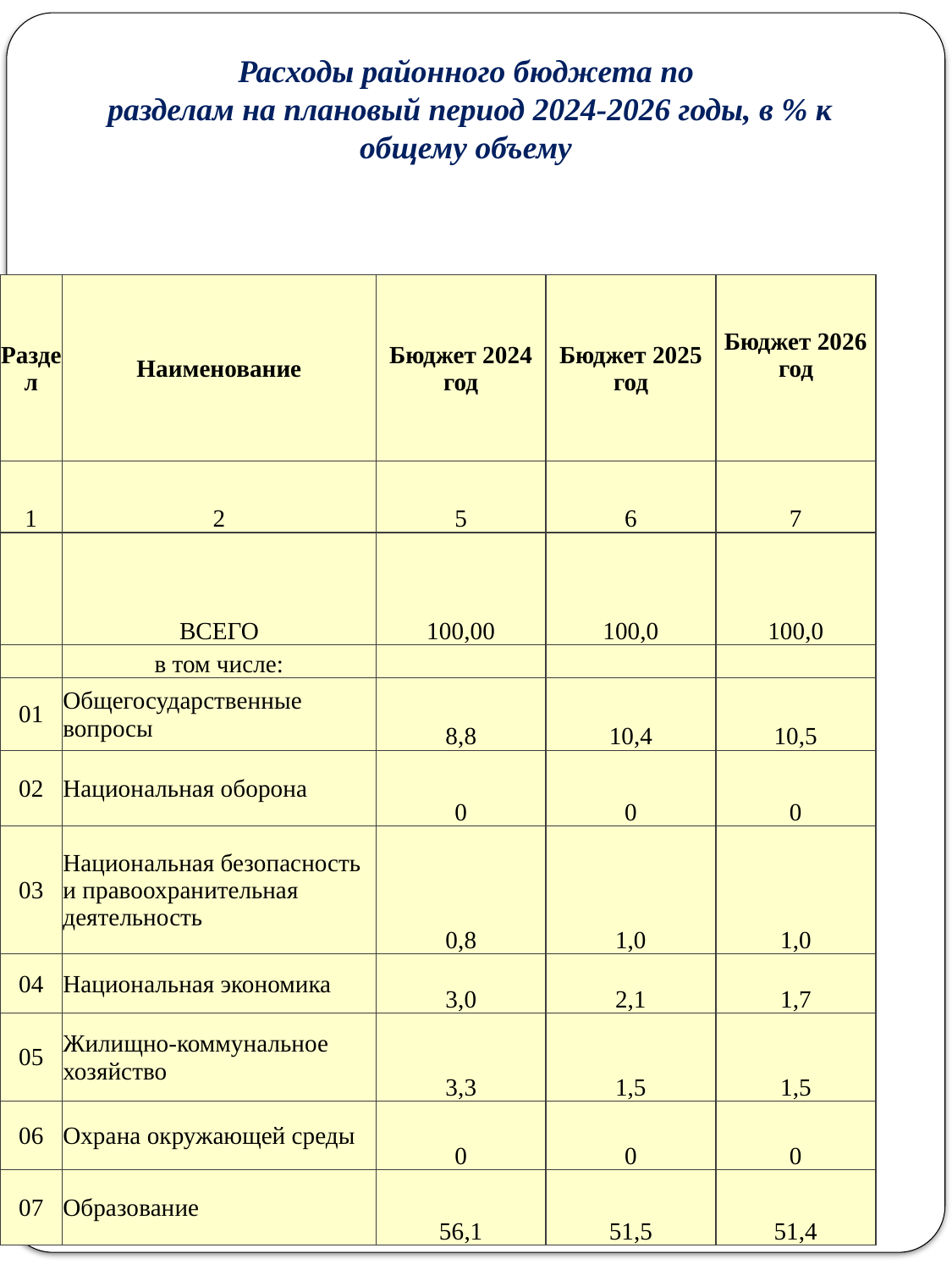

Расходы районного бюджета по
 разделам на плановый период 2024-2026 годы, в % к общему объему
| Раздел | Наименование | Бюджет 2024 год | Бюджет 2025 год | Бюджет 2026 год |
| --- | --- | --- | --- | --- |
| 1 | 2 | 5 | 6 | 7 |
|  | ВСЕГО | 100,00 | 100,0 | 100,0 |
|  | в том числе: |  |  |  |
| 01 | Общегосударственные вопросы | 8,8 | 10,4 | 10,5 |
| 02 | Национальная оборона | 0 | 0 | 0 |
| 03 | Национальная безопасность и правоохранительная деятельность | 0,8 | 1,0 | 1,0 |
| 04 | Национальная экономика | 3,0 | 2,1 | 1,7 |
| 05 | Жилищно-коммунальное хозяйство | 3,3 | 1,5 | 1,5 |
| 06 | Охрана окружающей среды | 0 | 0 | 0 |
| 07 | Образование | 56,1 | 51,5 | 51,4 |